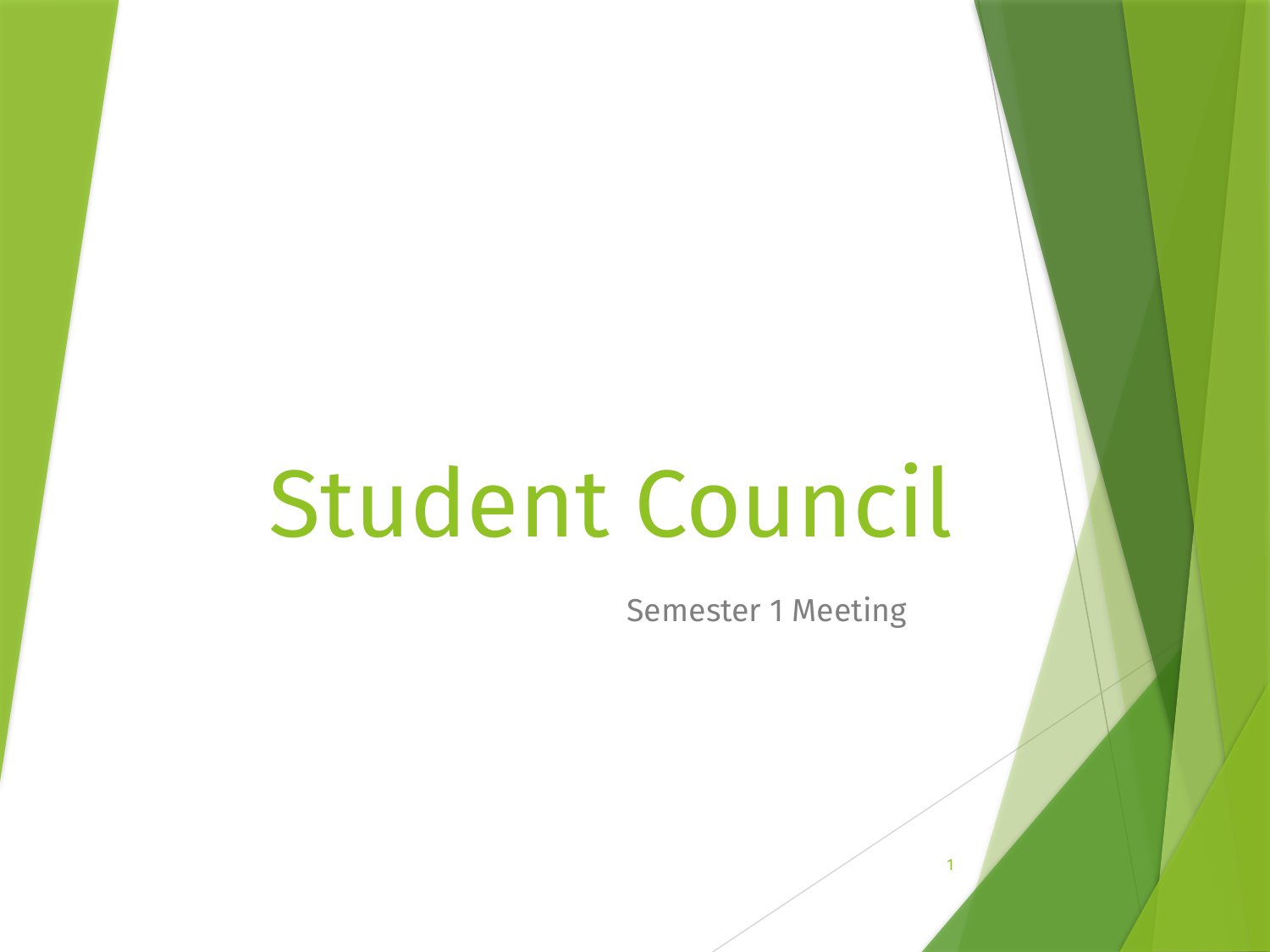

# Student Council
Semester 1 Meeting
1